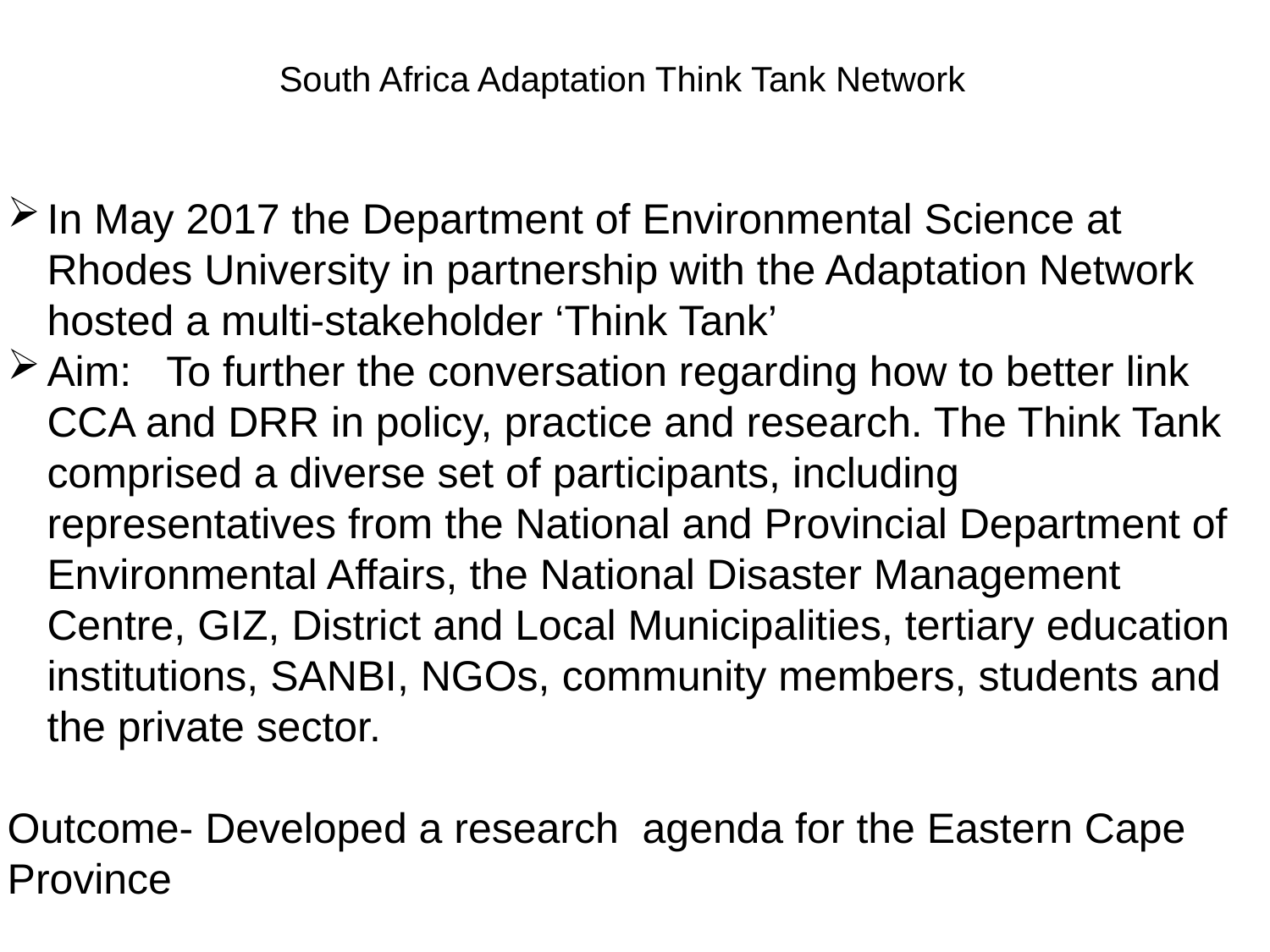

# South Africa Adaptation Think Tank Network

In May 2017 the Department of Environmental Science at Rhodes University in partnership with the Adaptation Network hosted a multi-stakeholder ‘Think Tank’
Aim:   To further the conversation regarding how to better link CCA and DRR in policy, practice and research. The Think Tank comprised a diverse set of participants, including representatives from the National and Provincial Department of Environmental Affairs, the National Disaster Management Centre, GIZ, District and Local Municipalities, tertiary education institutions, SANBI, NGOs, community members, students and the private sector.

Outcome- Developed a research  agenda for the Eastern Cape Province